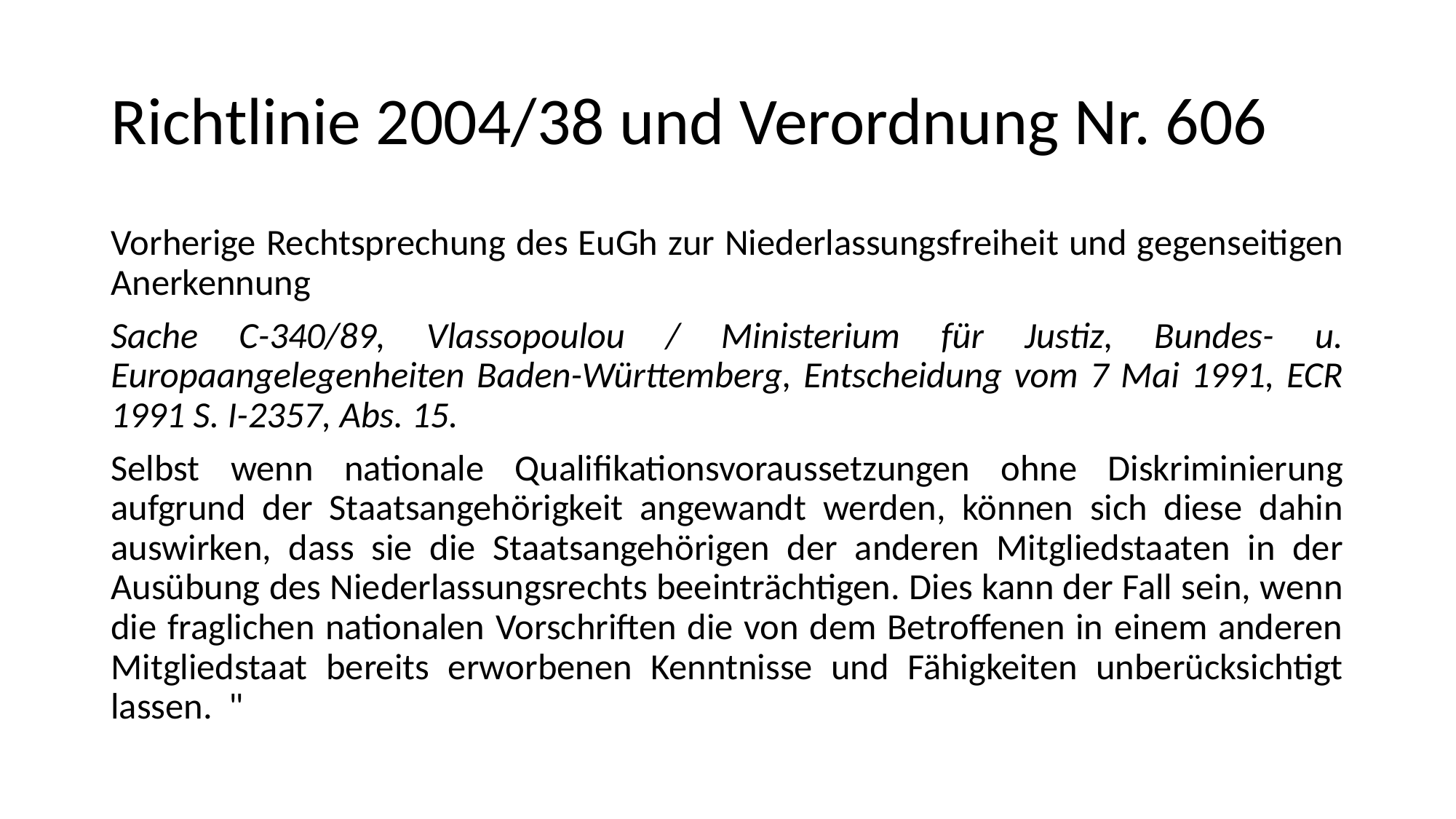

# Richtlinie 2004/38 und Verordnung Nr. 606
Vorherige Rechtsprechung des EuGh zur Niederlassungsfreiheit und gegenseitigen Anerkennung
Sache C-340/89, Vlassopoulou / Ministerium für Justiz, Bundes- u. Europaangelegenheiten Baden-Württemberg, Entscheidung vom 7 Mai 1991, ECR 1991 S. I-2357, Abs. 15.
Selbst wenn nationale Qualifikationsvoraussetzungen ohne Diskriminierung aufgrund der Staatsangehörigkeit angewandt werden, können sich diese dahin auswirken, dass sie die Staatsangehörigen der anderen Mitgliedstaaten in der Ausübung des Niederlassungsrechts beeinträchtigen. Dies kann der Fall sein, wenn die fraglichen nationalen Vorschriften die von dem Betroffenen in einem anderen Mitgliedstaat bereits erworbenen Kenntnisse und Fähigkeiten unberücksichtigt lassen.  "